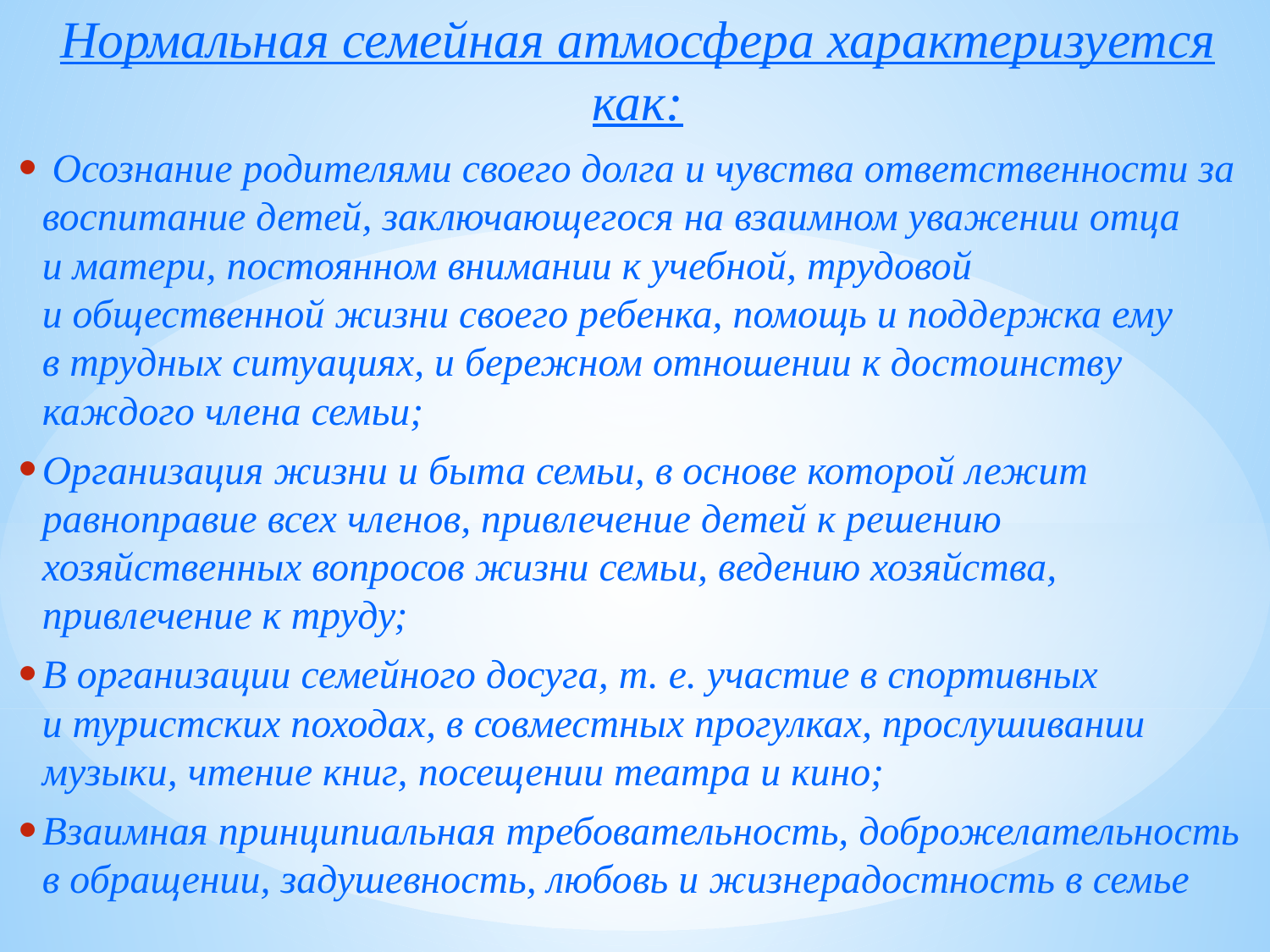

Нормальная семейная атмосфера характеризуется как:
 Осознание родителями своего долга и чувства ответственности за воспитание детей, заключающегося на взаимном уважении отца и матери, постоянном внимании к учебной, трудовой и общественной жизни своего ребенка, помощь и поддержка ему в трудных ситуациях, и бережном отношении к достоинству каждого члена семьи;
Организация жизни и быта семьи, в основе которой лежит равноправие всех членов, привлечение детей к решению хозяйственных вопросов жизни семьи, ведению хозяйства, привлечение к труду;
В организации семейного досуга, т. е. участие в спортивных и туристских походах, в совместных прогулках, прослушивании музыки, чтение книг, посещении театра и кино;
Взаимная принципиальная требовательность, доброжелательность в обращении, задушевность, любовь и жизнерадостность в семье